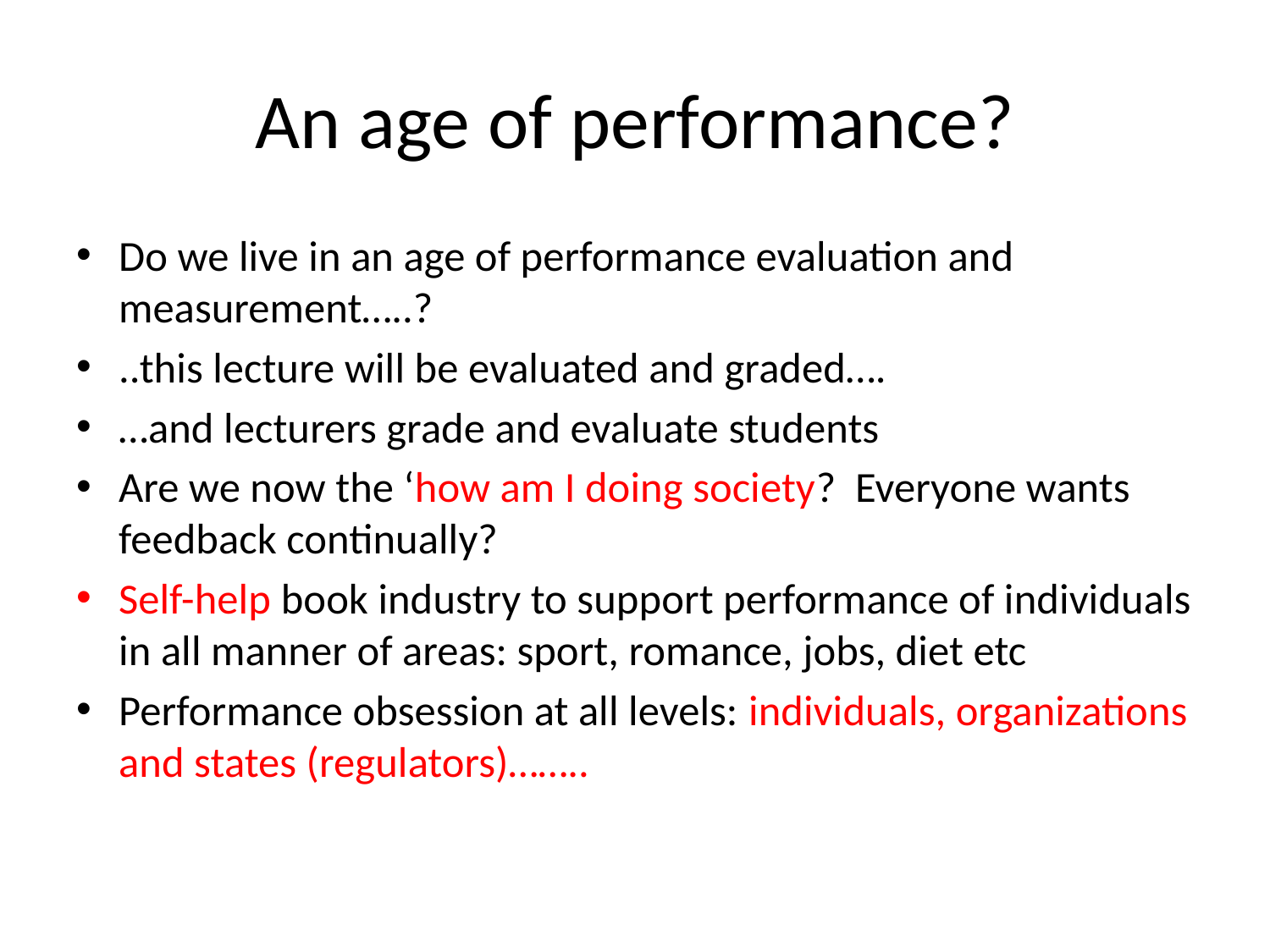

# An age of performance?
Do we live in an age of performance evaluation and measurement…..?
..this lecture will be evaluated and graded….
…and lecturers grade and evaluate students
Are we now the ‘how am I doing society?  Everyone wants feedback continually?
Self-help book industry to support performance of individuals in all manner of areas: sport, romance, jobs, diet etc
Performance obsession at all levels: individuals, organizations and states (regulators)……..